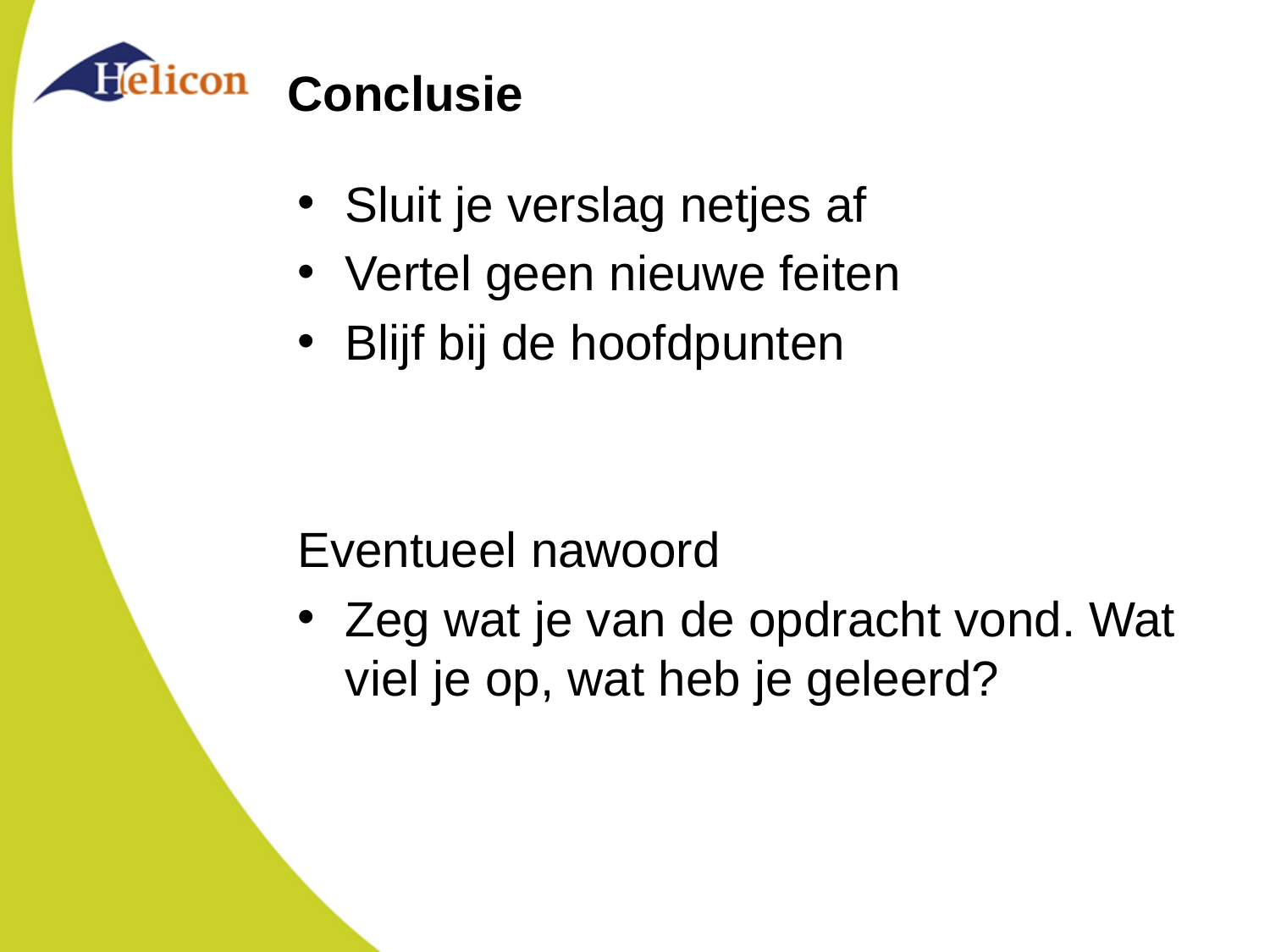

# Conclusie
Sluit je verslag netjes af
Vertel geen nieuwe feiten
Blijf bij de hoofdpunten

Eventueel nawoord
Zeg wat je van de opdracht vond. Wat viel je op, wat heb je geleerd?